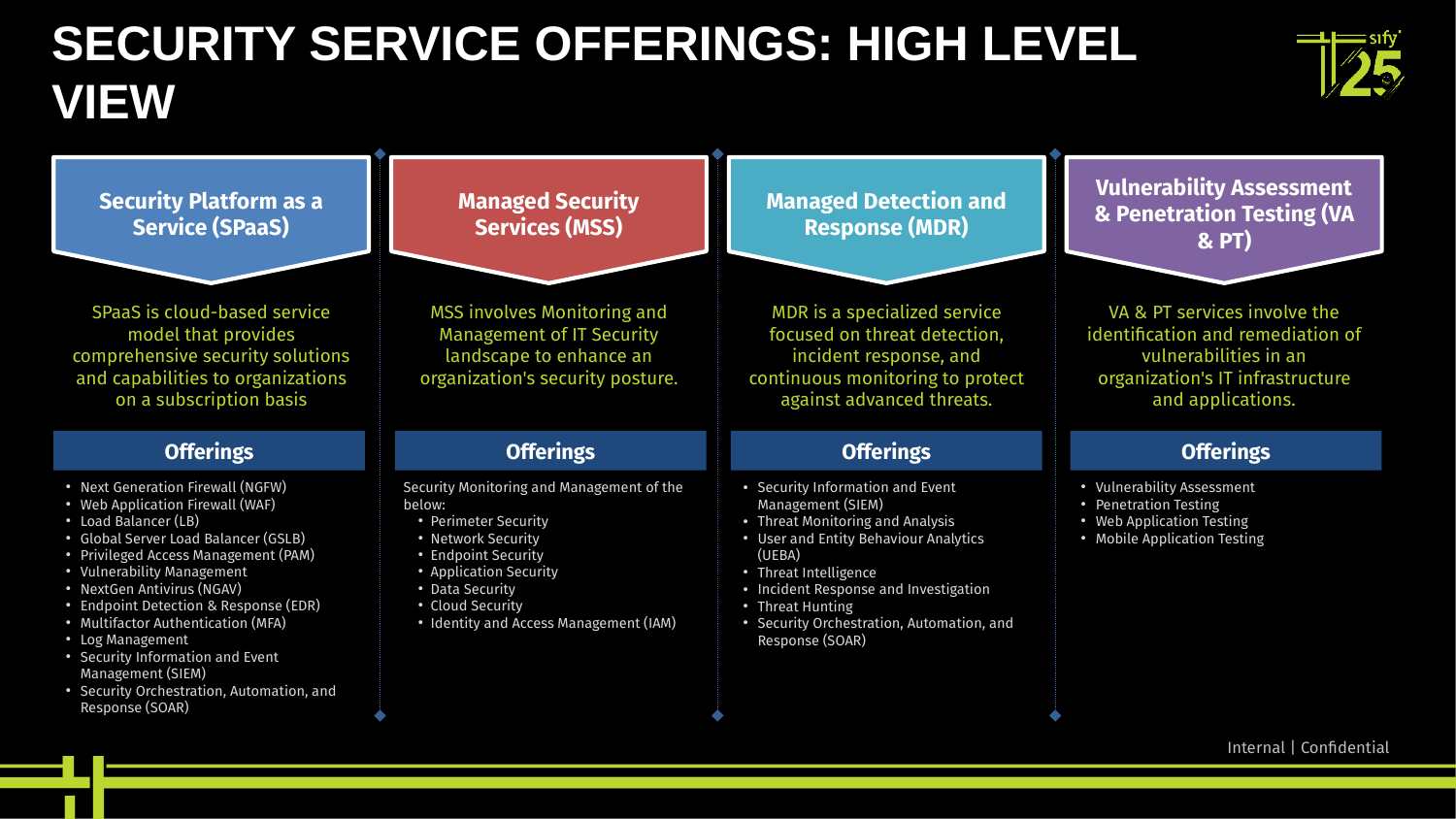

# Security Service Offerings: High Level View

Vulnerability Assessment & Penetration Testing (VA & PT)
Managed Security Services (MSS)
Security Platform as a Service (SPaaS)
Managed Detection and Response (MDR)
SPaaS is cloud-based service model that provides comprehensive security solutions and capabilities to organizations on a subscription basis
MDR is a specialized service focused on threat detection, incident response, and continuous monitoring to protect against advanced threats.
VA & PT services involve the identification and remediation of vulnerabilities in an organization's IT infrastructure and applications.
MSS involves Monitoring and Management of IT Security landscape to enhance an organization's security posture.
Offerings
Offerings
Offerings
Offerings
Next Generation Firewall (NGFW)
Web Application Firewall (WAF)
Load Balancer (LB)
Global Server Load Balancer (GSLB)
Privileged Access Management (PAM)
Vulnerability Management
NextGen Antivirus (NGAV)
Endpoint Detection & Response (EDR)
Multifactor Authentication (MFA)
Log Management
Security Information and Event Management (SIEM)
Security Orchestration, Automation, and Response (SOAR)
Security Monitoring and Management of the below:
Perimeter Security
Network Security
Endpoint Security
Application Security
Data Security
Cloud Security
Identity and Access Management (IAM)
Vulnerability Assessment
Penetration Testing
Web Application Testing
Mobile Application Testing
Security Information and Event Management (SIEM)
Threat Monitoring and Analysis
User and Entity Behaviour Analytics (UEBA)
Threat Intelligence
Incident Response and Investigation
Threat Hunting
Security Orchestration, Automation, and Response (SOAR)